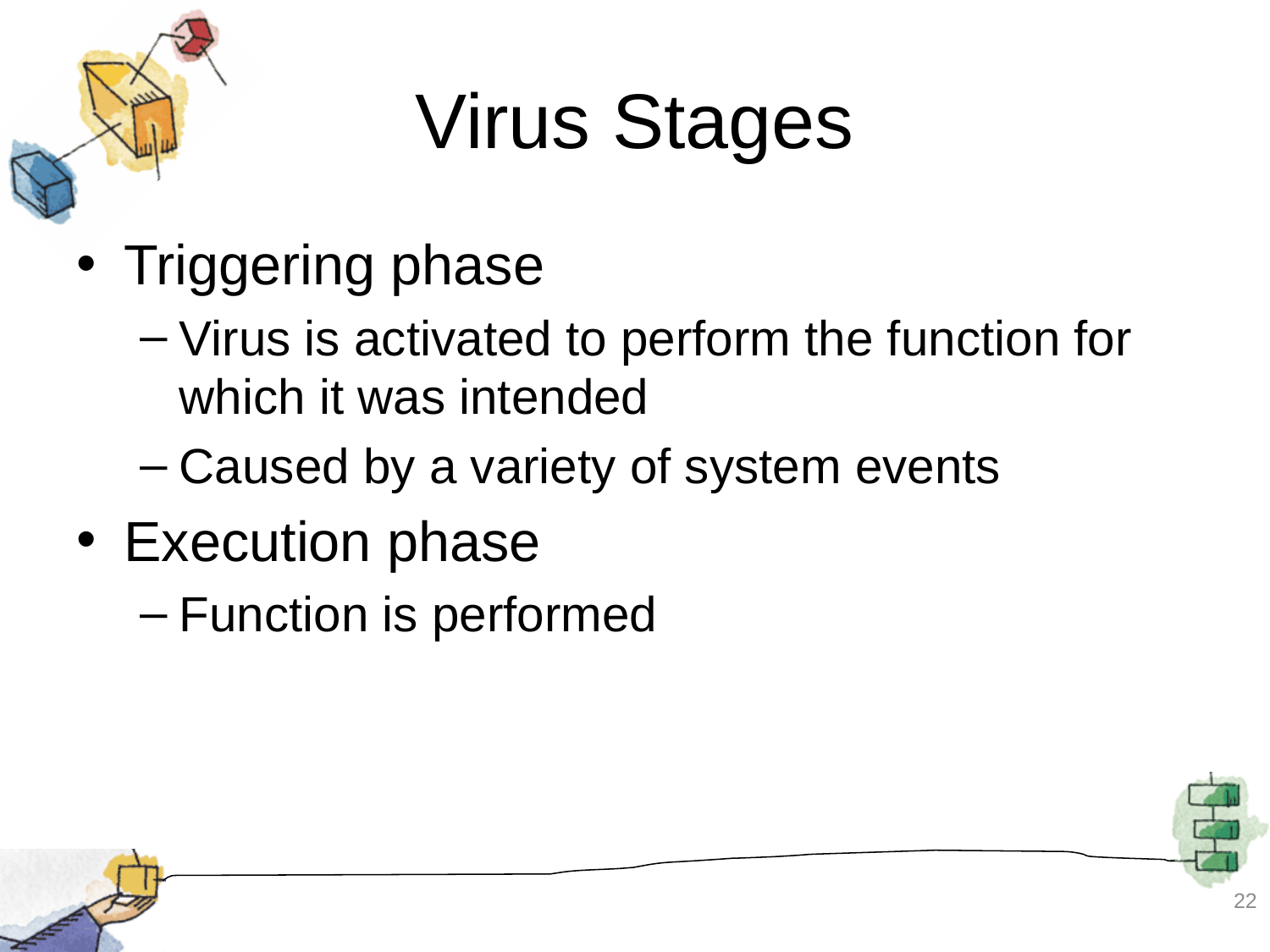

# Virus Stages
Triggering phase
Virus is activated to perform the function for which it was intended
Caused by a variety of system events
Execution phase
Function is performed

22